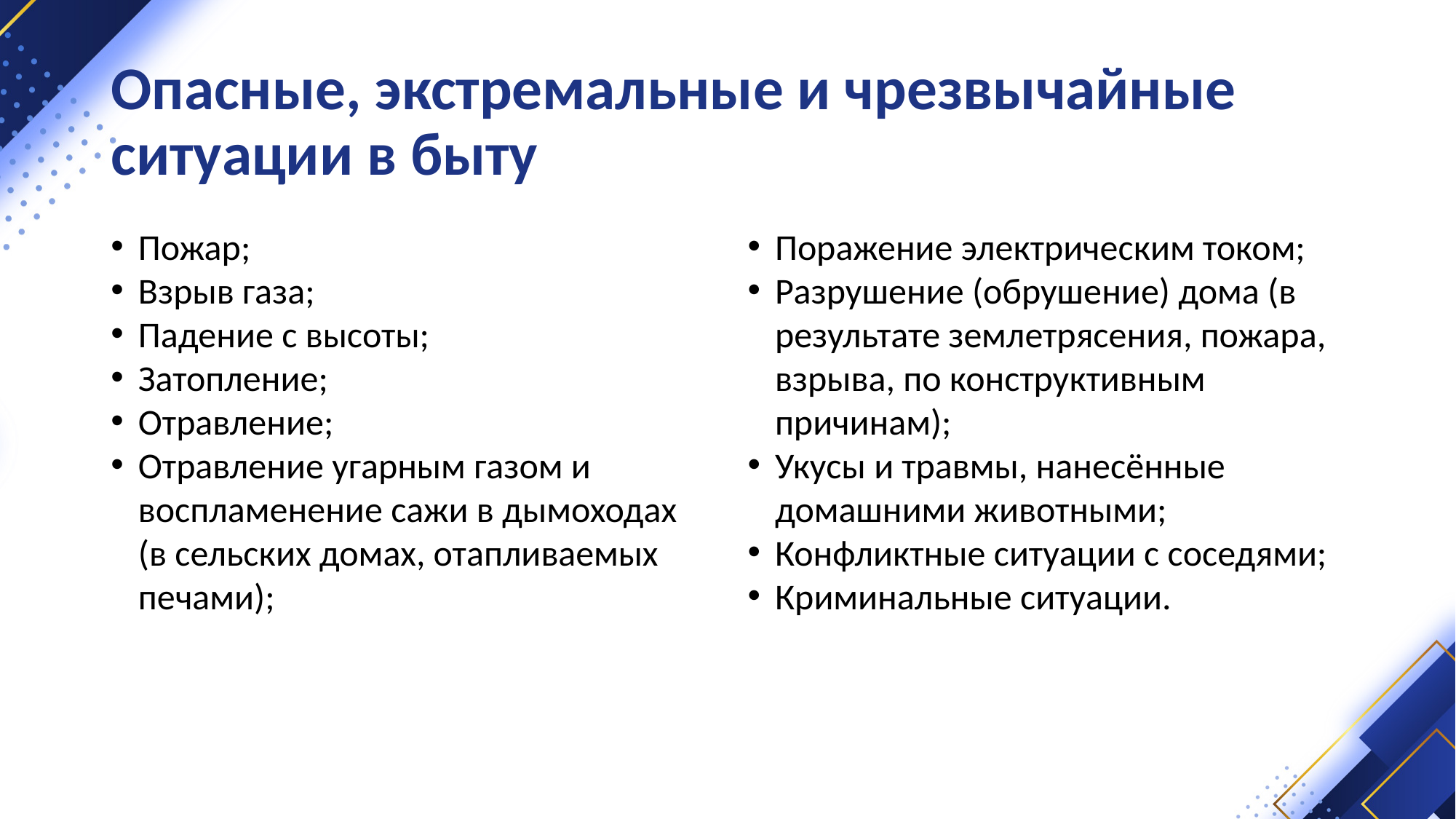

# Опасные, экстремальные и чрезвычайные ситуации в быту
Пожар;
Взрыв газа;
Падение с высоты;
Затопление;
Отравление;
Отравление угарным газом и воспламенение сажи в дымоходах (в сельских домах, отапливаемых печами);

Поражение электрическим током;
Разрушение (обрушение) дома (в результате землетрясения, пожара, взрыва, по конструктивным причинам);
Укусы и травмы, нанесённые домашними животными;
Конфликтные ситуации с соседями;
Криминальные ситуации.